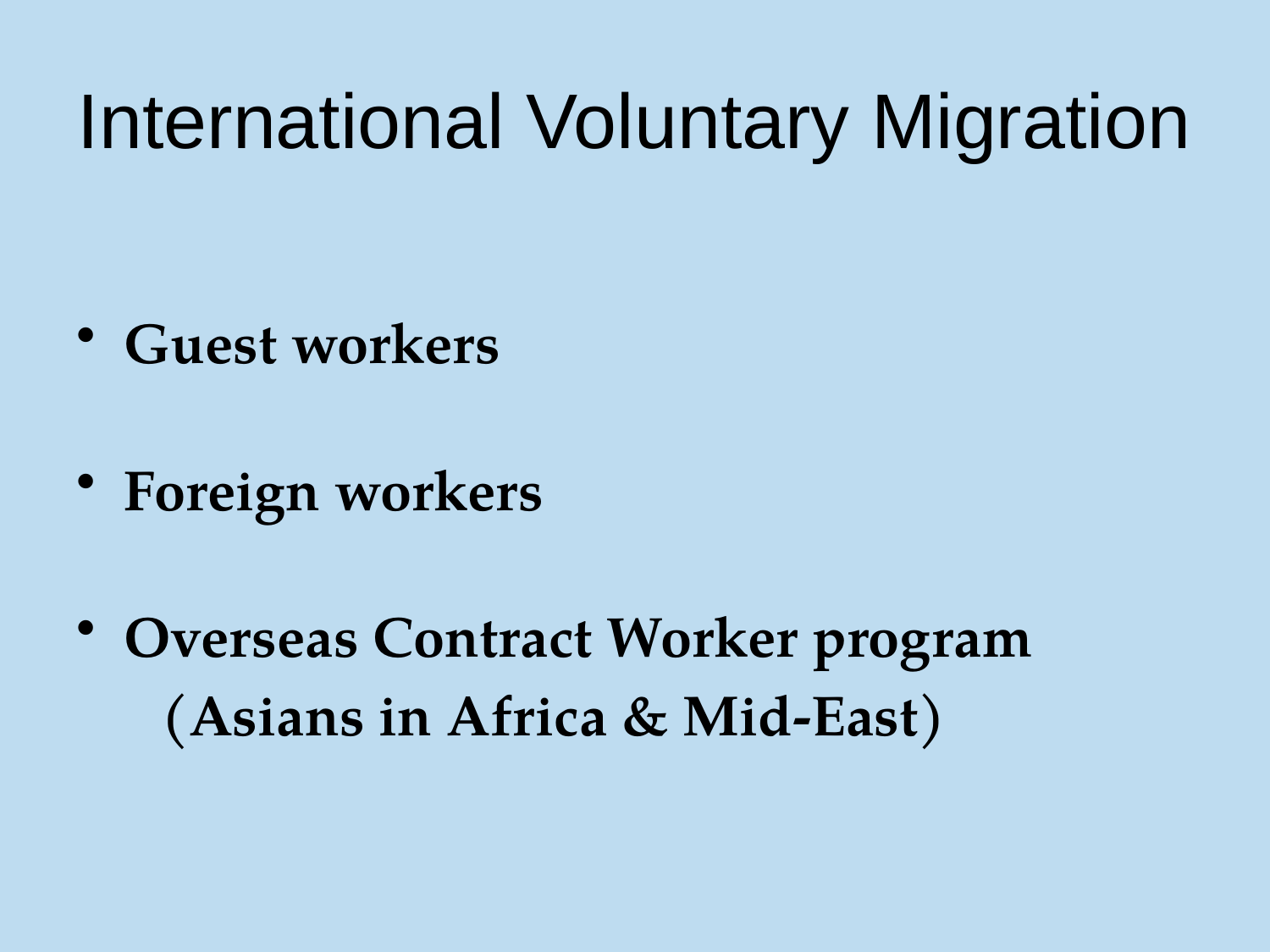

# International Voluntary Migration

Guest workers
Foreign workers
Overseas Contract Worker program
      (Asians in Africa & Mid-East)